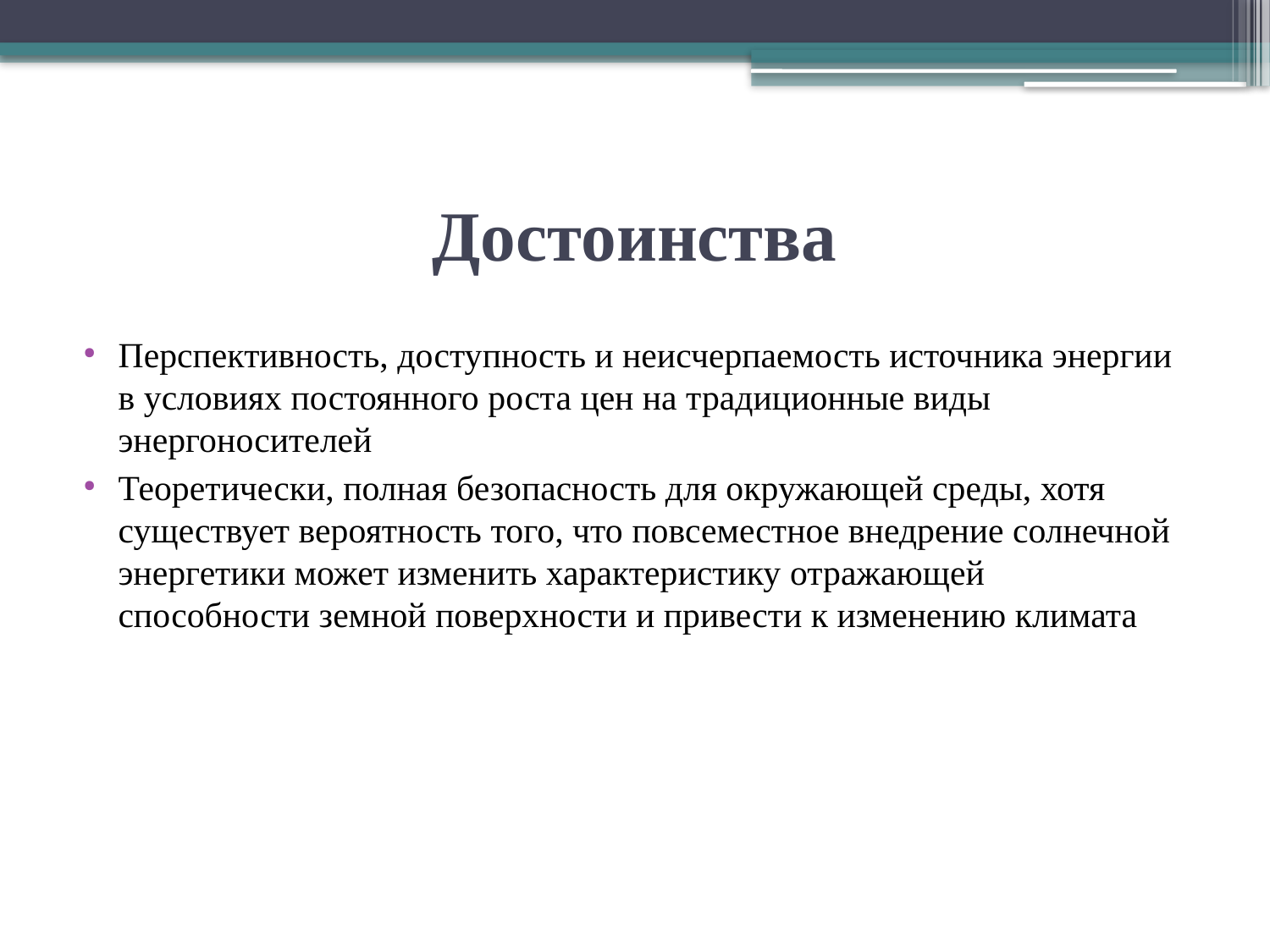

# Достоинства
Перспективность, доступность и неисчерпаемость источника энергии в условиях постоянного роста цен на традиционные виды энергоносителей
Теоретически, полная безопасность для окружающей среды, хотя существует вероятность того, что повсеместное внедрение солнечной энергетики может изменить характеристику отражающей способности земной поверхности и привести к изменению климата